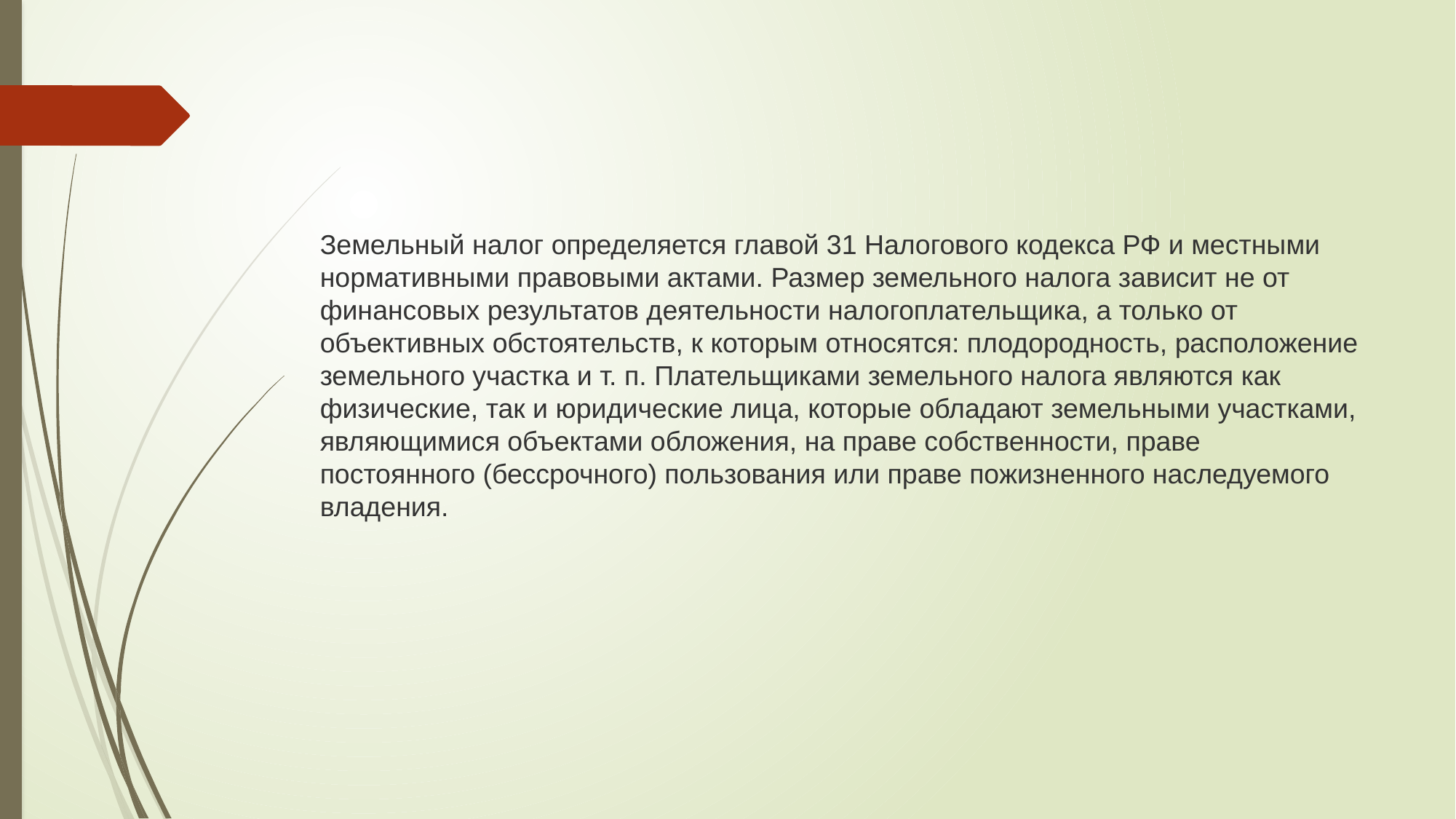

#
Земельный налог определяется главой 31 Налогового кодекса РФ и местными нормативными правовыми актами. Размер земельного налога зависит не от финансовых результатов деятельности налогоплательщика, а только от объективных обстоятельств, к которым относятся: плодородность, расположение земельного участка и т. п. Плательщиками земельного налога являются как физические, так и юридические лица, которые обладают земельными участками, являющимися объектами обложения, на праве собственности, праве постоянного (бессрочного) пользования или праве пожизненного наследуемого владения.